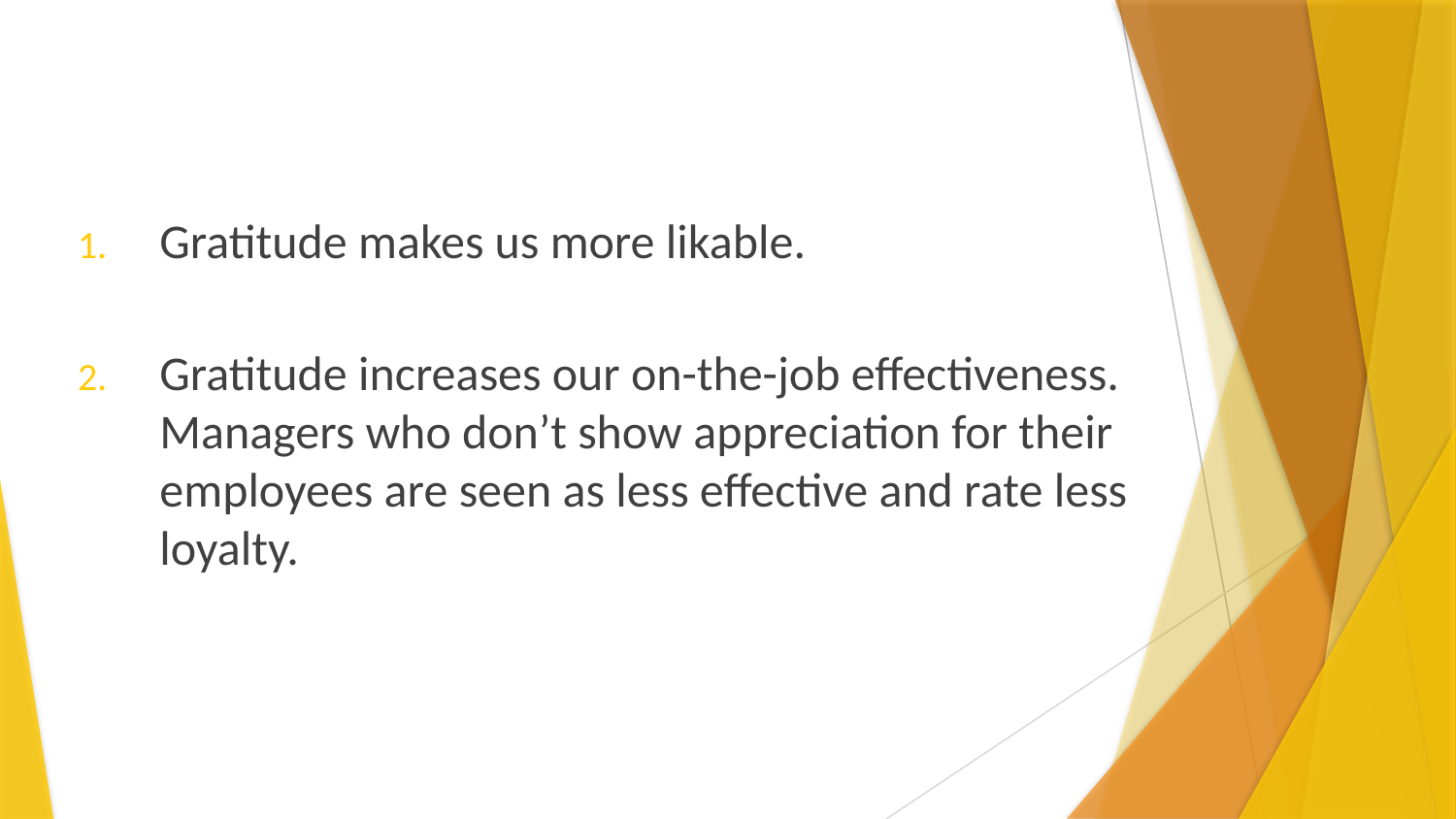

Gratitude makes us more likable.
Gratitude increases our on-the-job effectiveness. Managers who don’t show appreciation for their employees are seen as less effective and rate less loyalty.